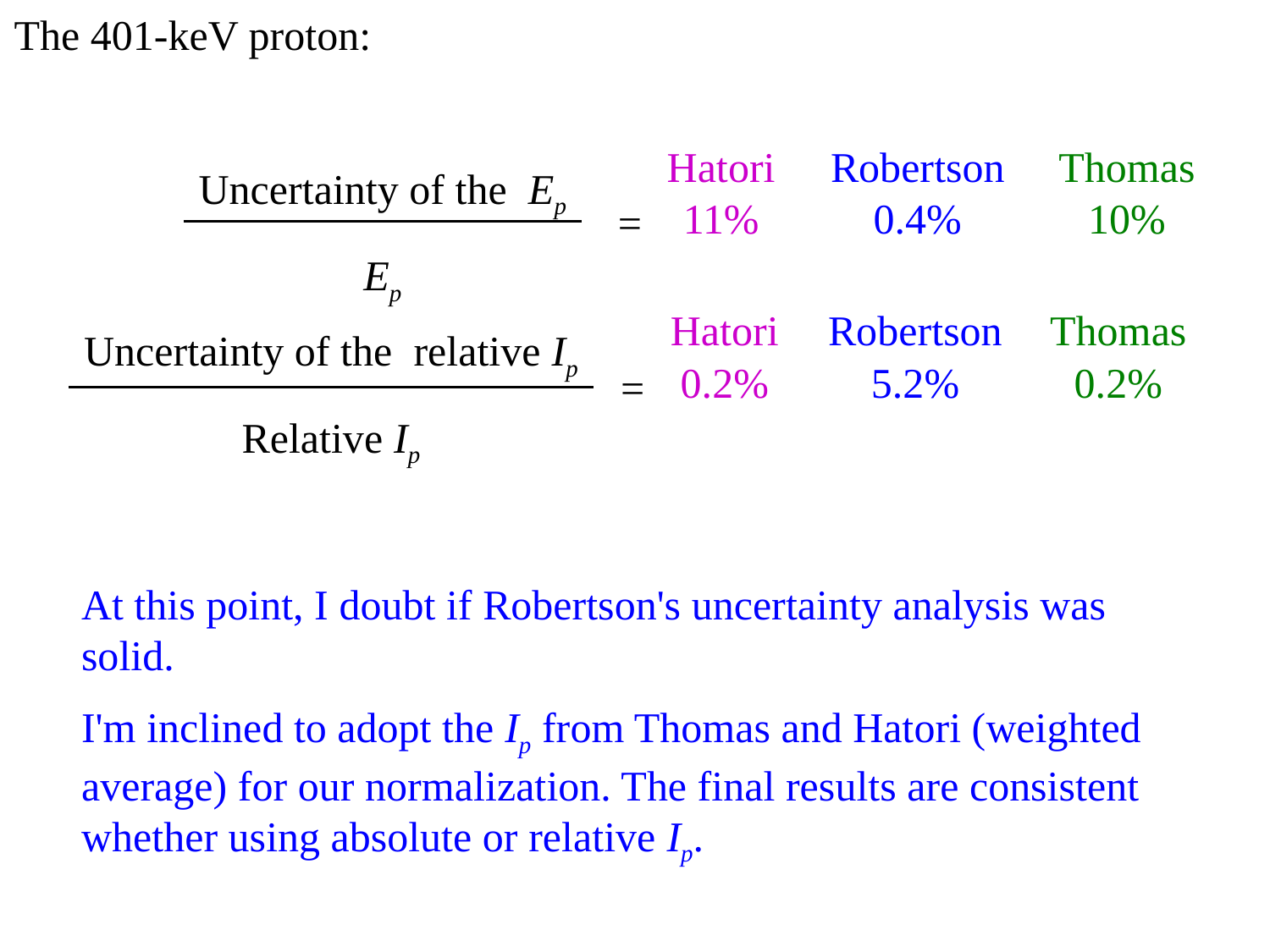

The 401-keV proton:
Uncertainty of the  Ep
Ep
| Hatori | Robertson | Thomas |
| --- | --- | --- |
| 11% | 0.4% | 10% |
=
Uncertainty of the  relative Ip
Relative Ip
| Hatori | Robertson | Thomas |
| --- | --- | --- |
| 0.2% | 5.2% | 0.2% |
=
At this point, I doubt if Robertson's uncertainty analysis was solid.
I'm inclined to adopt the Ip from Thomas and Hatori (weighted average) for our normalization. The final results are consistent whether using absolute or relative Ip.